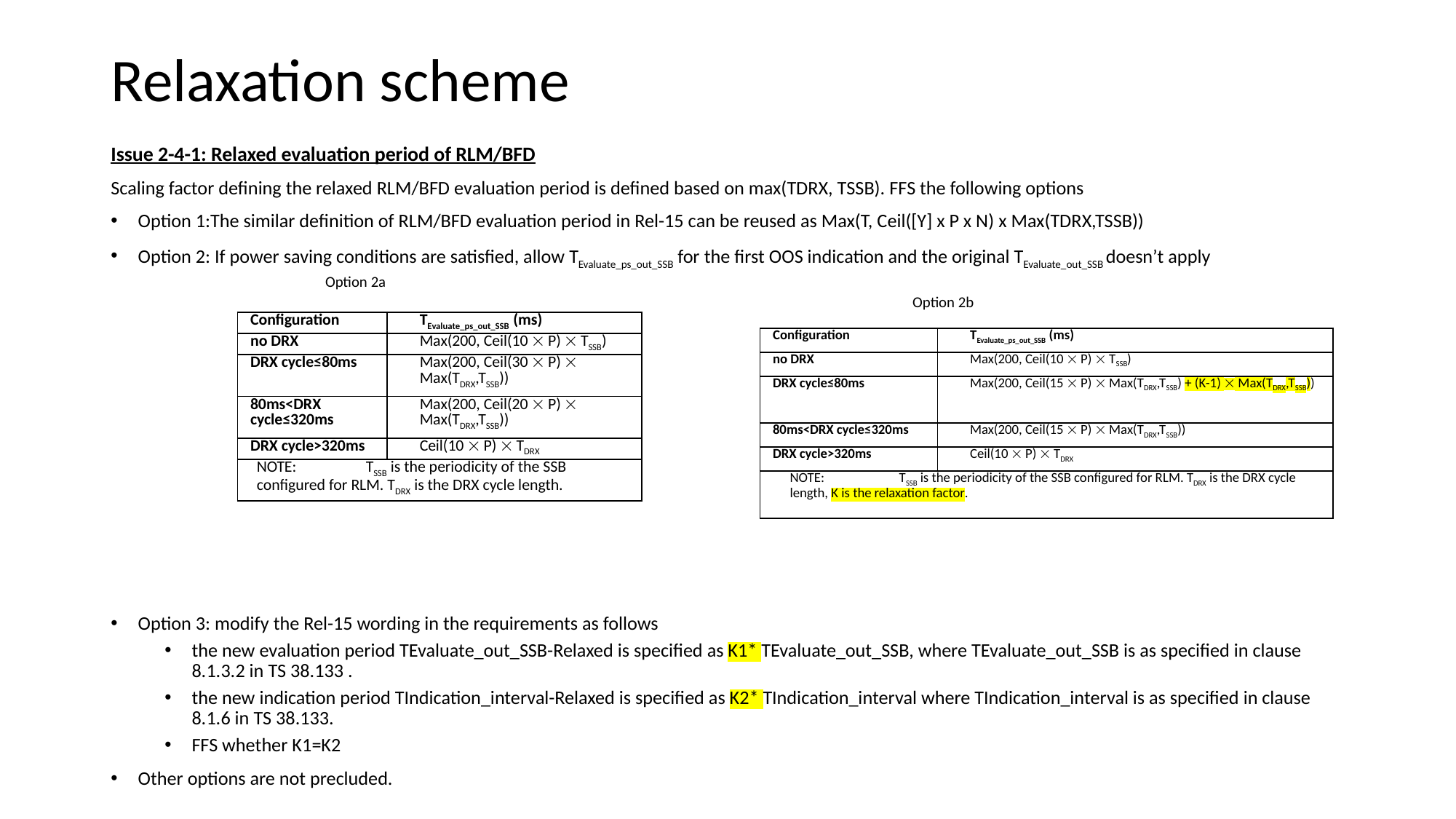

# Relaxation scheme
Issue 2-4-1: Relaxed evaluation period of RLM/BFD
Scaling factor defining the relaxed RLM/BFD evaluation period is defined based on max(TDRX, TSSB). FFS the following options
Option 1:The similar definition of RLM/BFD evaluation period in Rel-15 can be reused as Max(T, Ceil([Y] x P x N) x Max(TDRX,TSSB))
Option 2: If power saving conditions are satisfied, allow TEvaluate_ps_out_SSB for the first OOS indication and the original TEvaluate_out_SSB doesn’t apply

Option 3: modify the Rel-15 wording in the requirements as follows
the new evaluation period TEvaluate_out_SSB-Relaxed is specified as K1* TEvaluate_out_SSB, where TEvaluate_out_SSB is as specified in clause 8.1.3.2 in TS 38.133 .
the new indication period TIndication_interval-Relaxed is specified as K2* TIndication_interval where TIndication_interval is as specified in clause 8.1.6 in TS 38.133.
FFS whether K1=K2
Other options are not precluded.

Option 2a
Option 2b
| Configuration | TEvaluate\_ps\_out\_SSB (ms) |
| --- | --- |
| no DRX | Max(200, Ceil(10 × P) × TSSB) |
| DRX cycle≤80ms | Max(200, Ceil(30 × P) × Max(TDRX,TSSB)) |
| 80ms<DRX cycle≤320ms | Max(200, Ceil(20 × P) × Max(TDRX,TSSB)) |
| DRX cycle>320ms | Ceil(10 × P) × TDRX |
| NOTE: TSSB is the periodicity of the SSB configured for RLM. TDRX is the DRX cycle length. |  |
| Configuration | TEvaluate\_ps\_out\_SSB (ms) |
| --- | --- |
| no DRX | Max(200, Ceil(10 × P) × TSSB) |
| DRX cycle≤80ms | Max(200, Ceil(15 × P) × Max(TDRX,TSSB) + (K-1) × Max(TDRX,TSSB)) |
| 80ms<DRX cycle≤320ms | Max(200, Ceil(15 × P) × Max(TDRX,TSSB)) |
| DRX cycle>320ms | Ceil(10 × P) × TDRX |
| NOTE: TSSB is the periodicity of the SSB configured for RLM. TDRX is the DRX cycle length, K is the relaxation factor. |  |